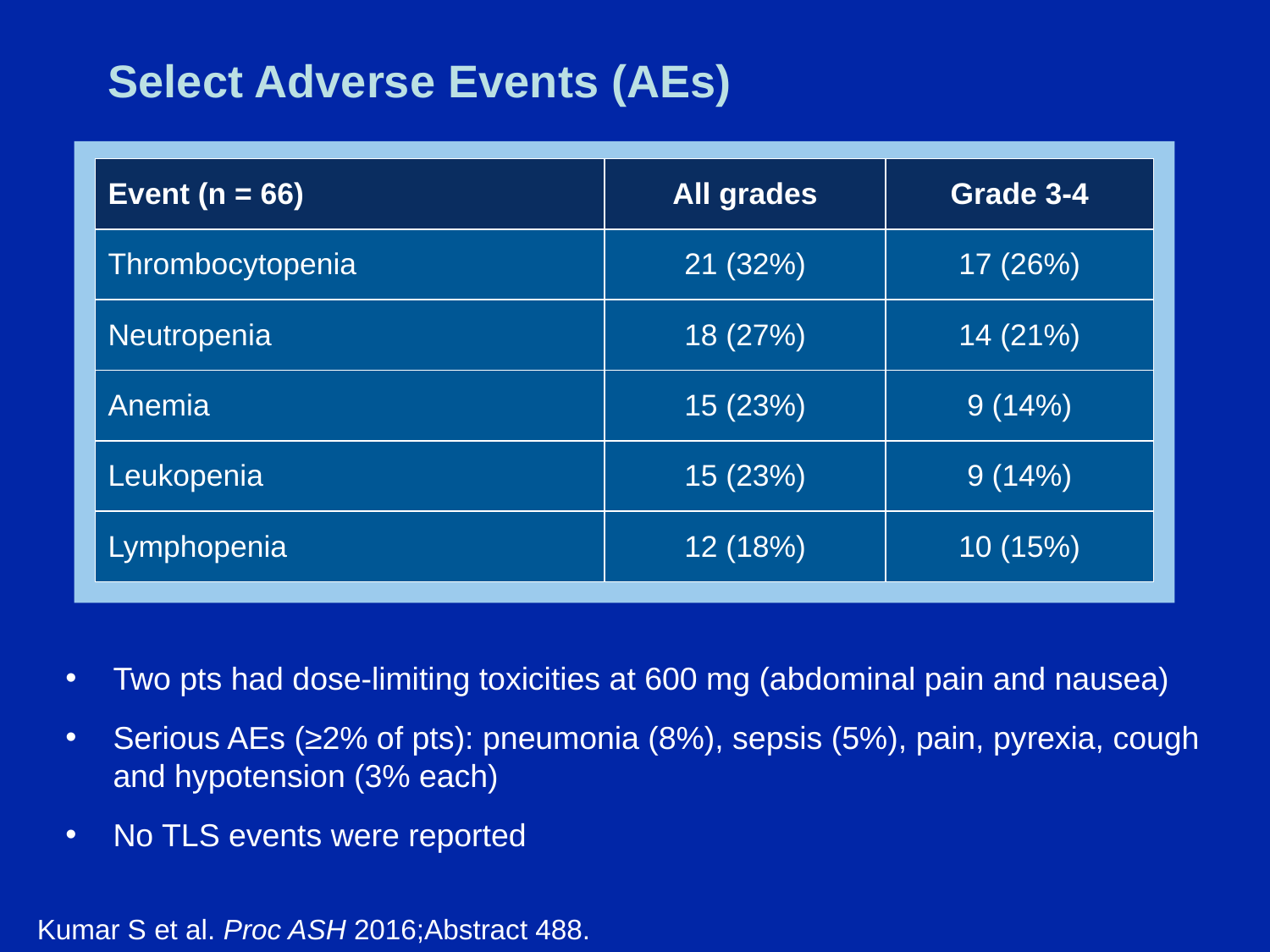

# Select Adverse Events (AEs)

| Event (n = 66) | All grades | Grade 3-4 |
| --- | --- | --- |
| Thrombocytopenia | 21 (32%) | 17 (26%) |
| Neutropenia | 18 (27%) | 14 (21%) |
| Anemia | 15 (23%) | 9 (14%) |
| Leukopenia | 15 (23%) | 9 (14%) |
| Lymphopenia | 12 (18%) | 10 (15%) |
Two pts had dose-limiting toxicities at 600 mg (abdominal pain and nausea)
Serious AEs (≥2% of pts): pneumonia (8%), sepsis (5%), pain, pyrexia, cough and hypotension (3% each)
No TLS events were reported
Kumar S et al. Proc ASH 2016;Abstract 488.